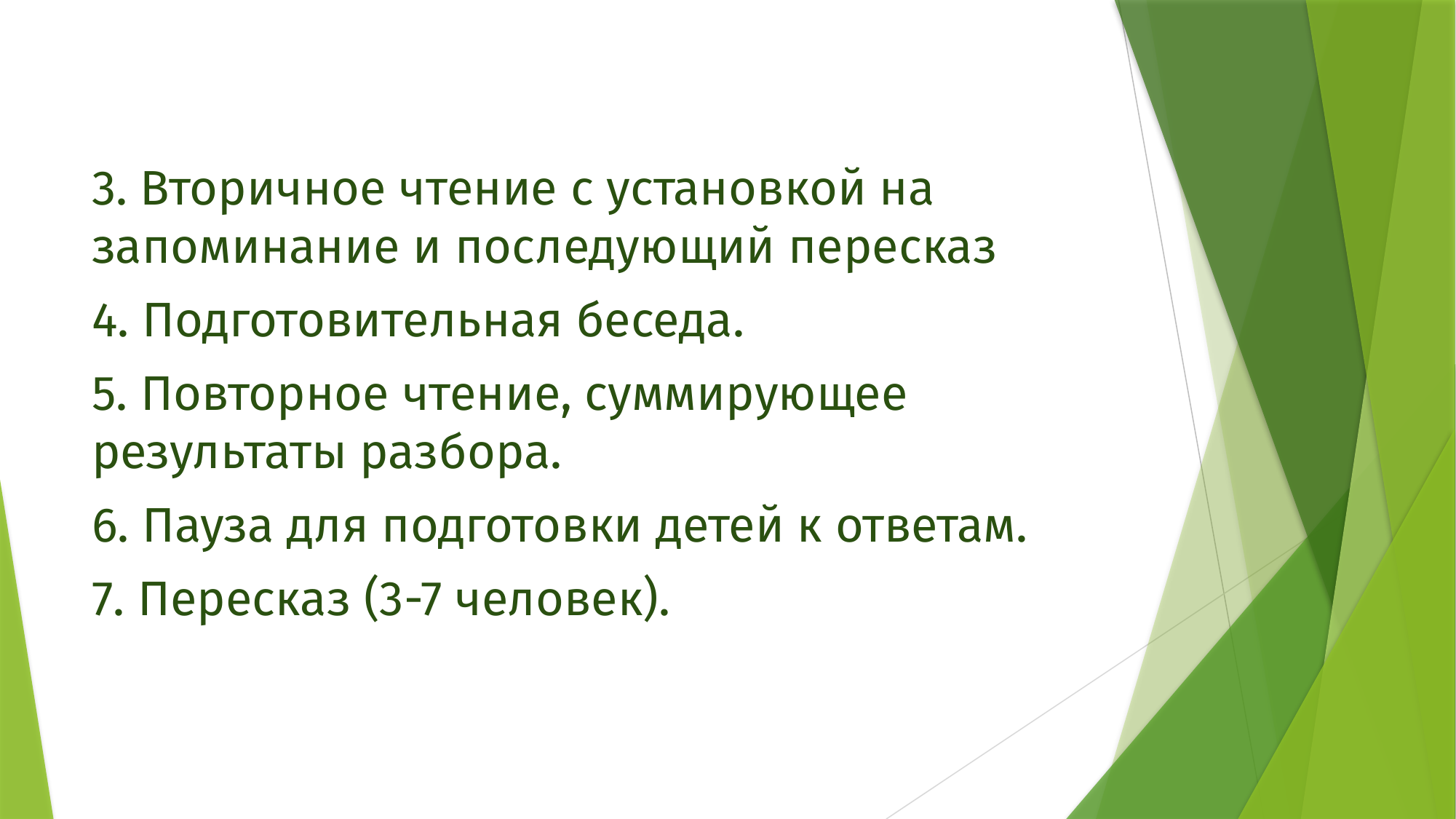

#

3. Вторичное чтение с установкой на запоминание и последующий пересказ
4. Подготовительная беседа.
5. Повторное чтение, суммирующее результаты разбора.
6. Пауза для подготовки детей к ответам.
7. Пересказ (3-7 человек).